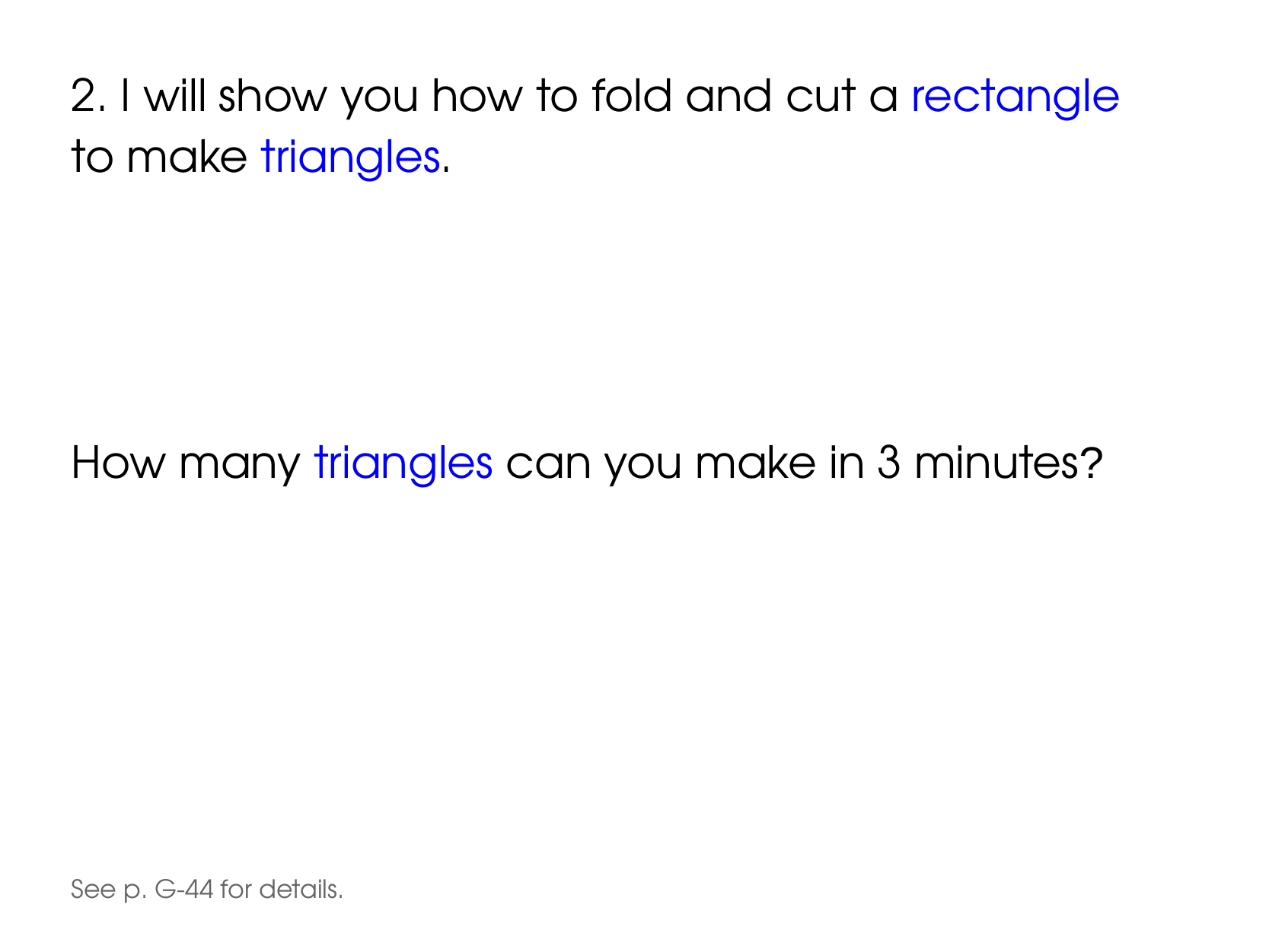

2. I will show you how to fold and cut a rectangle
to make triangles.

How many triangles can you make in 3 minutes?
See p. G-44 for details.